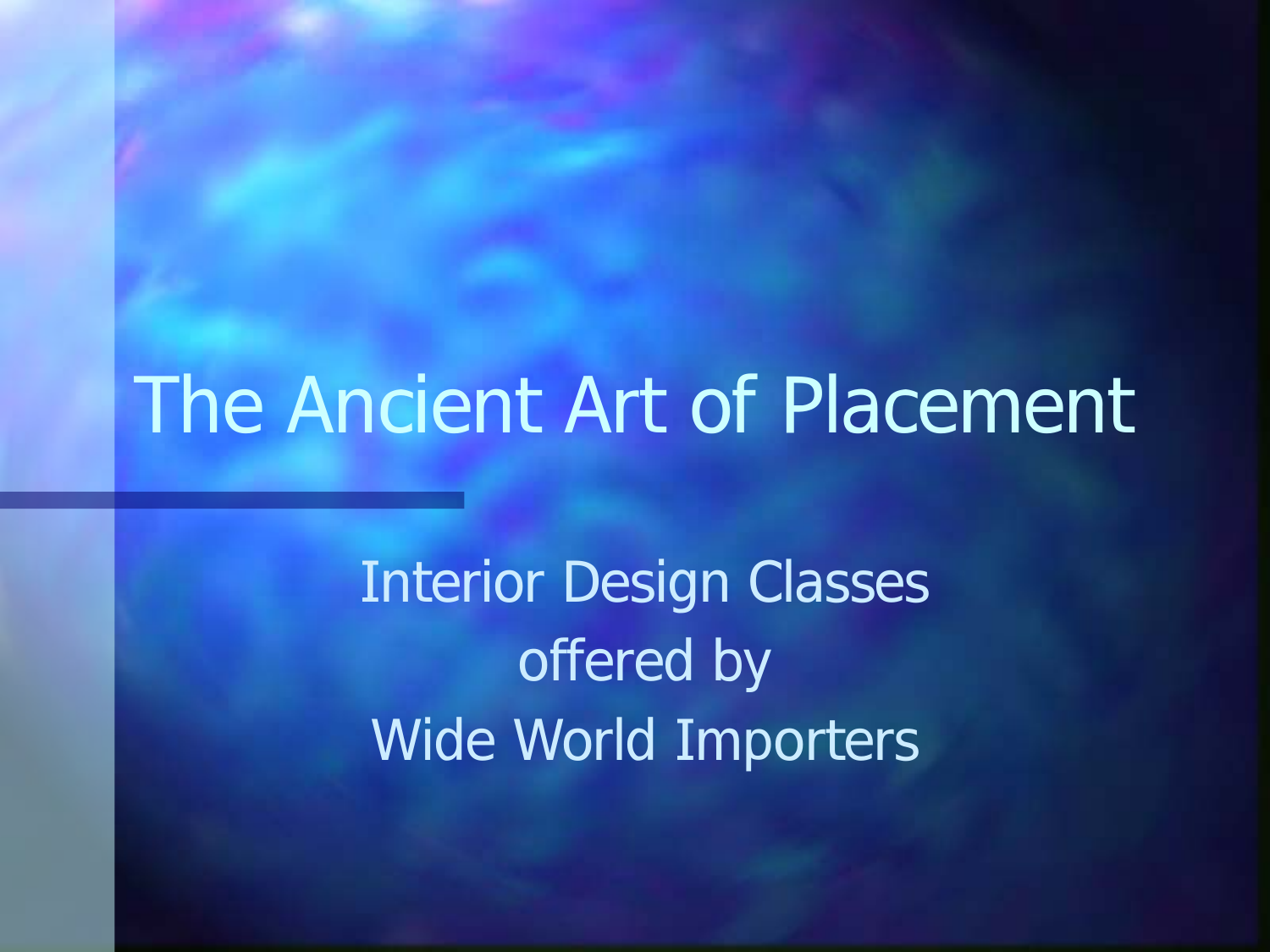

# The Ancient Art of Placement
Interior Design Classes
offered by
Wide World Importers